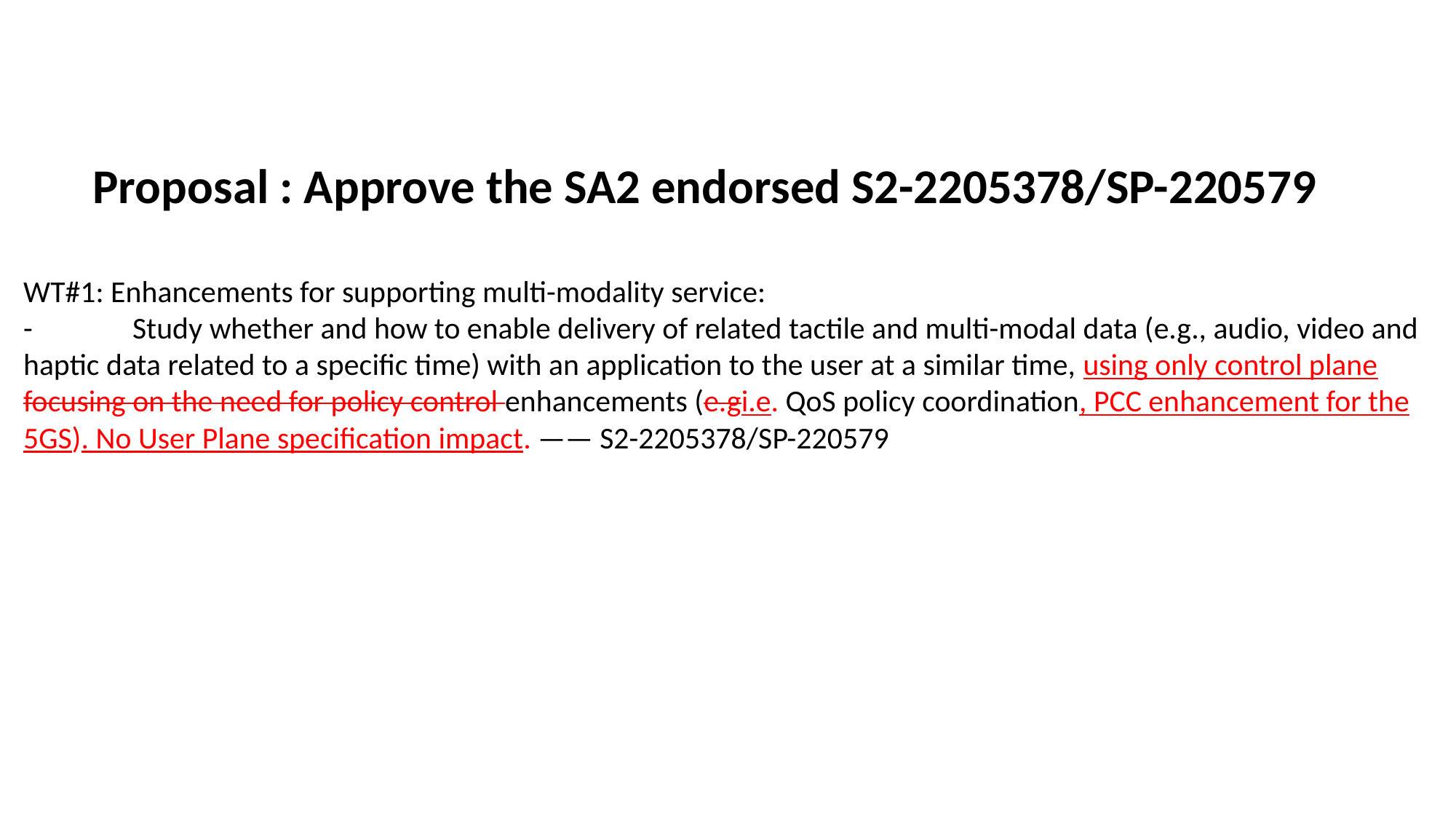

Proposal : Approve the SA2 endorsed S2-2205378/SP-220579
WT#1: Enhancements for supporting multi-modality service:
-	Study whether and how to enable delivery of related tactile and multi-modal data (e.g., audio, video and haptic data related to a specific time) with an application to the user at a similar time, using only control plane focusing on the need for policy control enhancements (e.gi.e. QoS policy coordination, PCC enhancement for the 5GS). No User Plane specification impact. —— S2-2205378/SP-220579